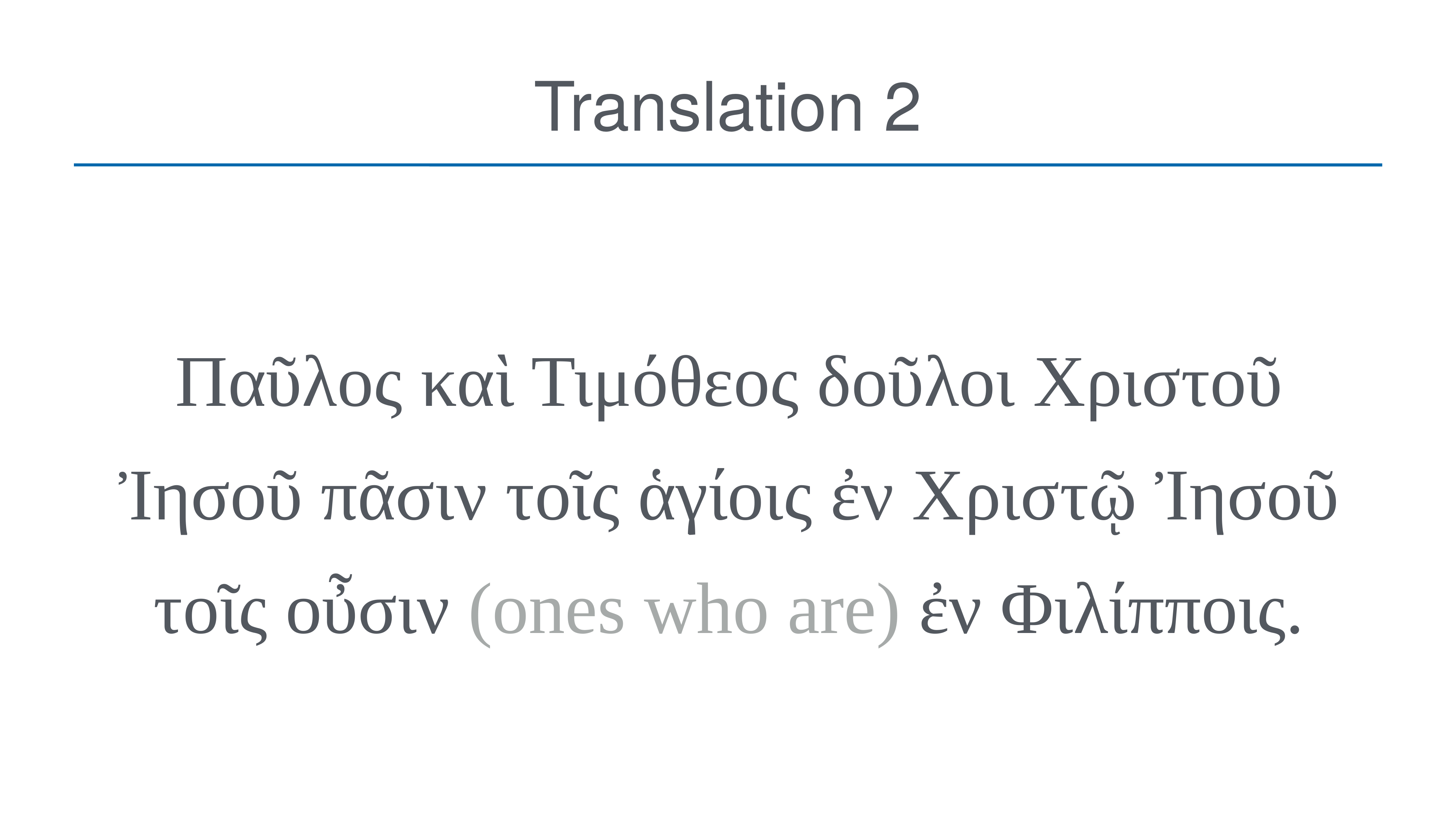

# Translation 2
Παῦλος καὶ Τιμόθεος δοῦλοι Χριστοῦ Ἰησοῦ πᾶσιν τοῖς ἁγίοις ἐν Χριστῷ Ἰησοῦ τοῖς οὖσιν (ones who are) ἐν Φιλίπποις.